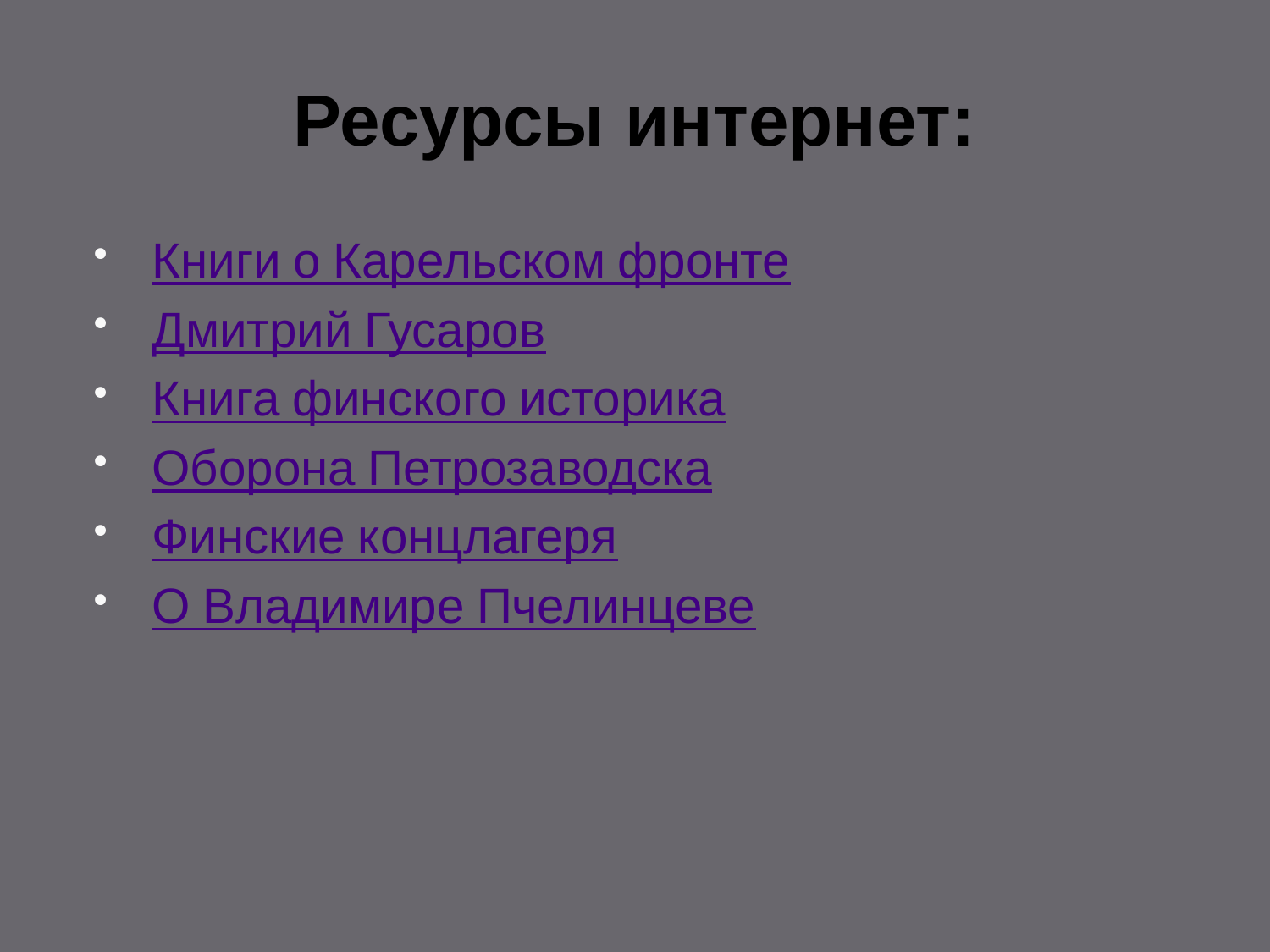

# Ресурсы интернет:
Книги о Карельском фронте
Дмитрий Гусаров
Книга финского историка
Оборона Петрозаводска
Финские концлагеря
О Владимире Пчелинцеве